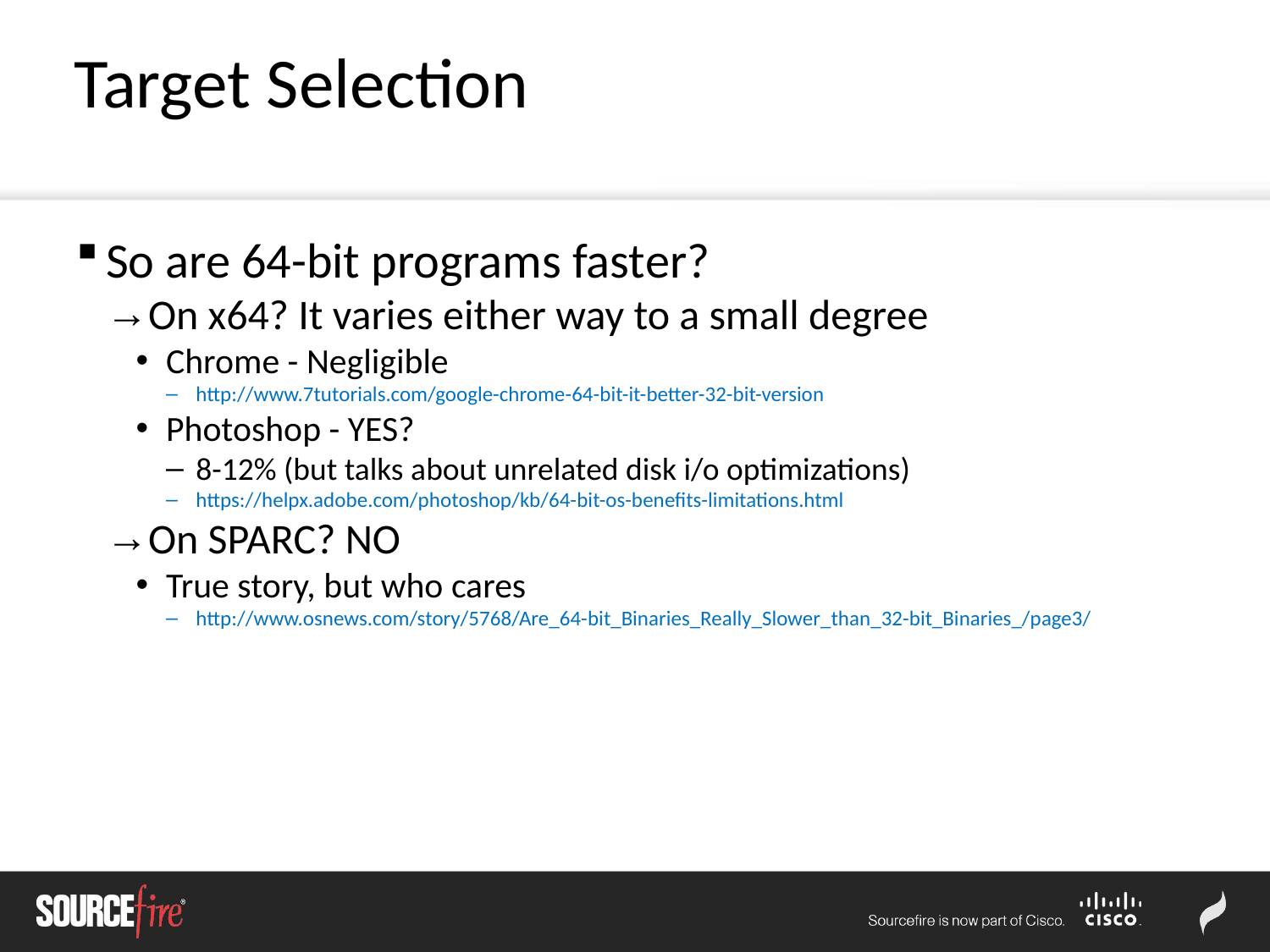

Target Selection
So are 64-bit programs faster?
On x64? It varies either way to a small degree
Chrome - Negligible
http://www.7tutorials.com/google-chrome-64-bit-it-better-32-bit-version
Photoshop - YES?
8-12% (but talks about unrelated disk i/o optimizations)
https://helpx.adobe.com/photoshop/kb/64-bit-os-benefits-limitations.html
On SPARC? NO
True story, but who cares
http://www.osnews.com/story/5768/Are_64-bit_Binaries_Really_Slower_than_32-bit_Binaries_/page3/